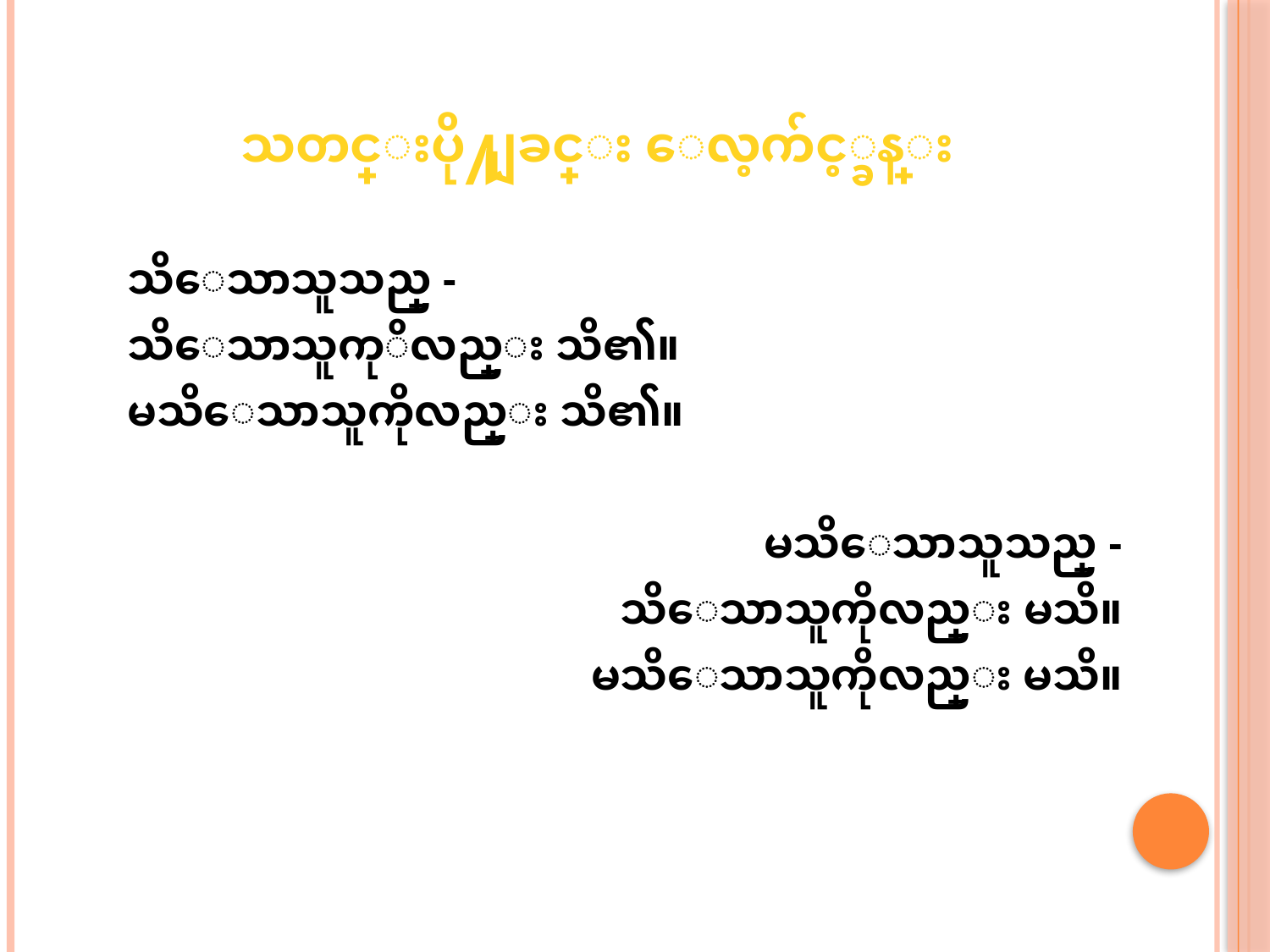

သတင္းပို႔ျခင္း ေလ့က်င့္ခန္း
သိေသာသူသည္ -
သိေသာသူကုိလည္း သိ၏။
မသိေသာသူကိုလည္း သိ၏။

မသိေသာသူသည္ -
သိေသာသူကိုလည္း မသိ။
မသိေသာသူကိုလည္း မသိ။